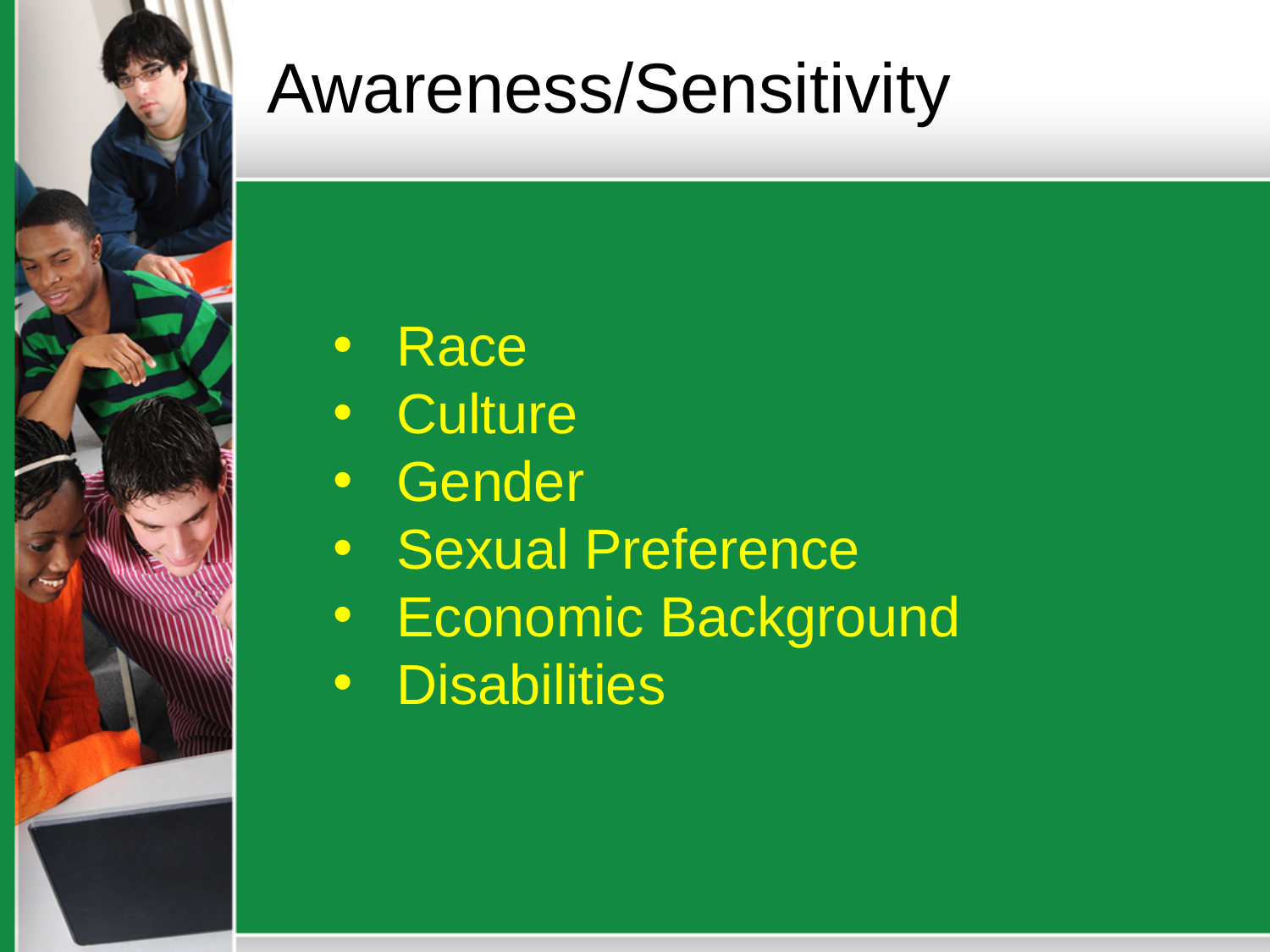

# Awareness/Sensitivity
Race
Culture
Gender
Sexual Preference
Economic Background
Disabilities